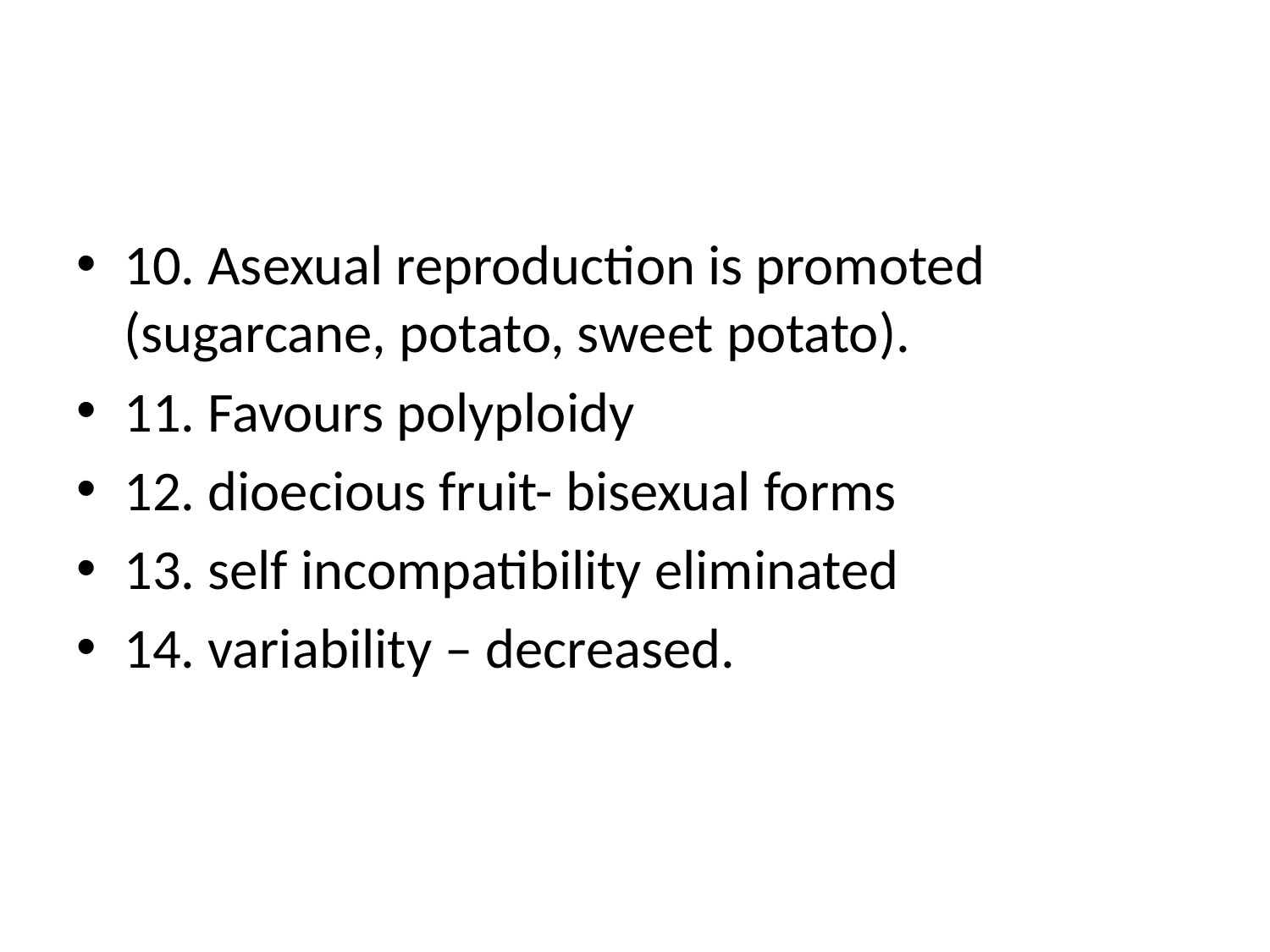

#
10. Asexual reproduction is promoted (sugarcane, potato, sweet potato).
11. Favours polyploidy
12. dioecious fruit- bisexual forms
13. self incompatibility eliminated
14. variability – decreased.